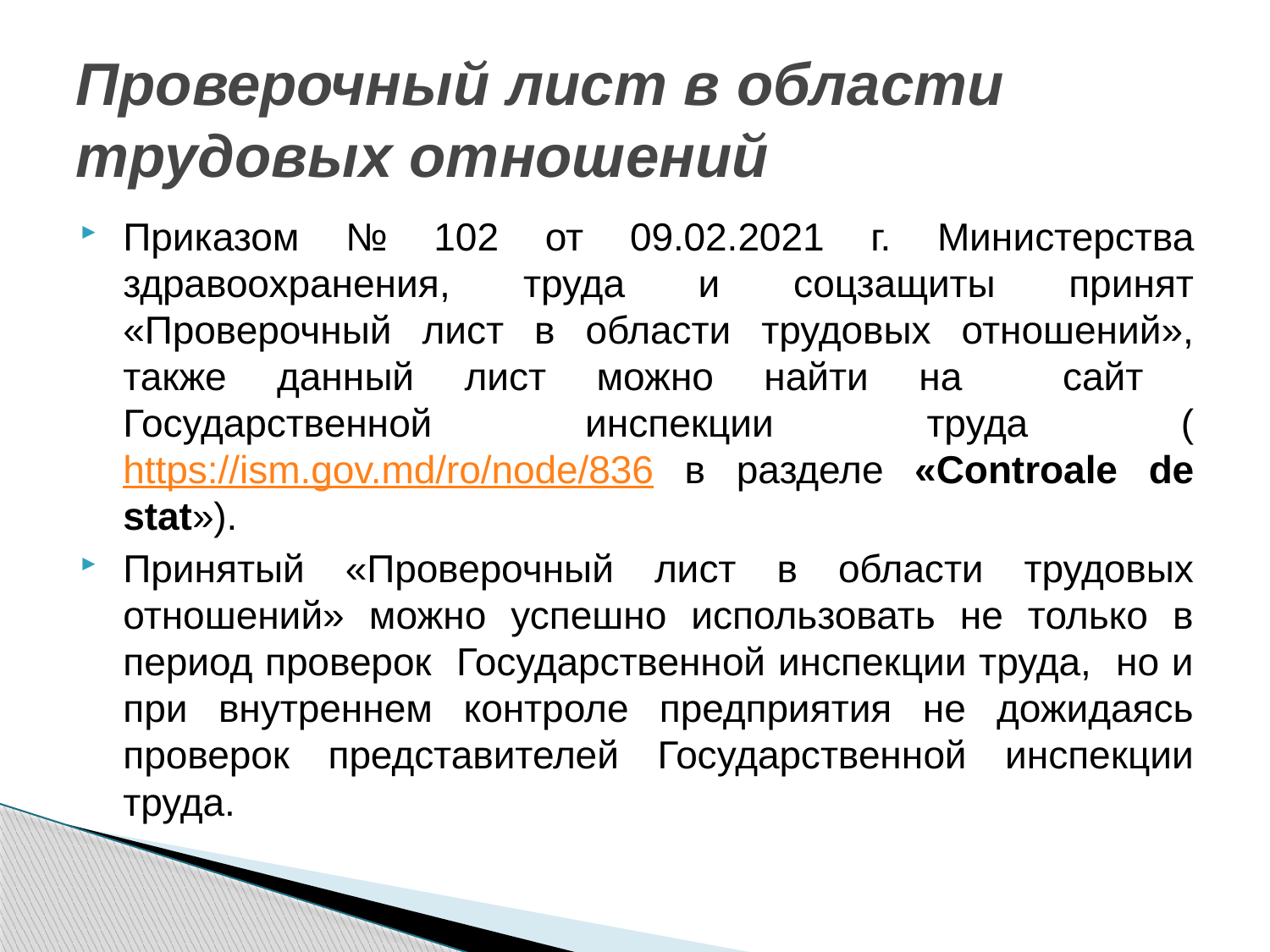

# Проверочный лист в области трудовых отношений
Приказом № 102 от 09.02.2021 г. Министерства здравоохранения, труда и соцзащиты принят «Проверочный лист в области трудовых отношений», также данный лист можно найти на  сайт  Государственной инспекции труда (https://ism.gov.md/ro/node/836 в разделе «Controale de stat»).
Принятый «Проверочный лист в области трудовых отношений» можно успешно использовать не только в период проверок  Государственной инспекции труда,  но и при внутреннем контроле предприятия не дожидаясь проверок представителей Государственной инспекции труда.